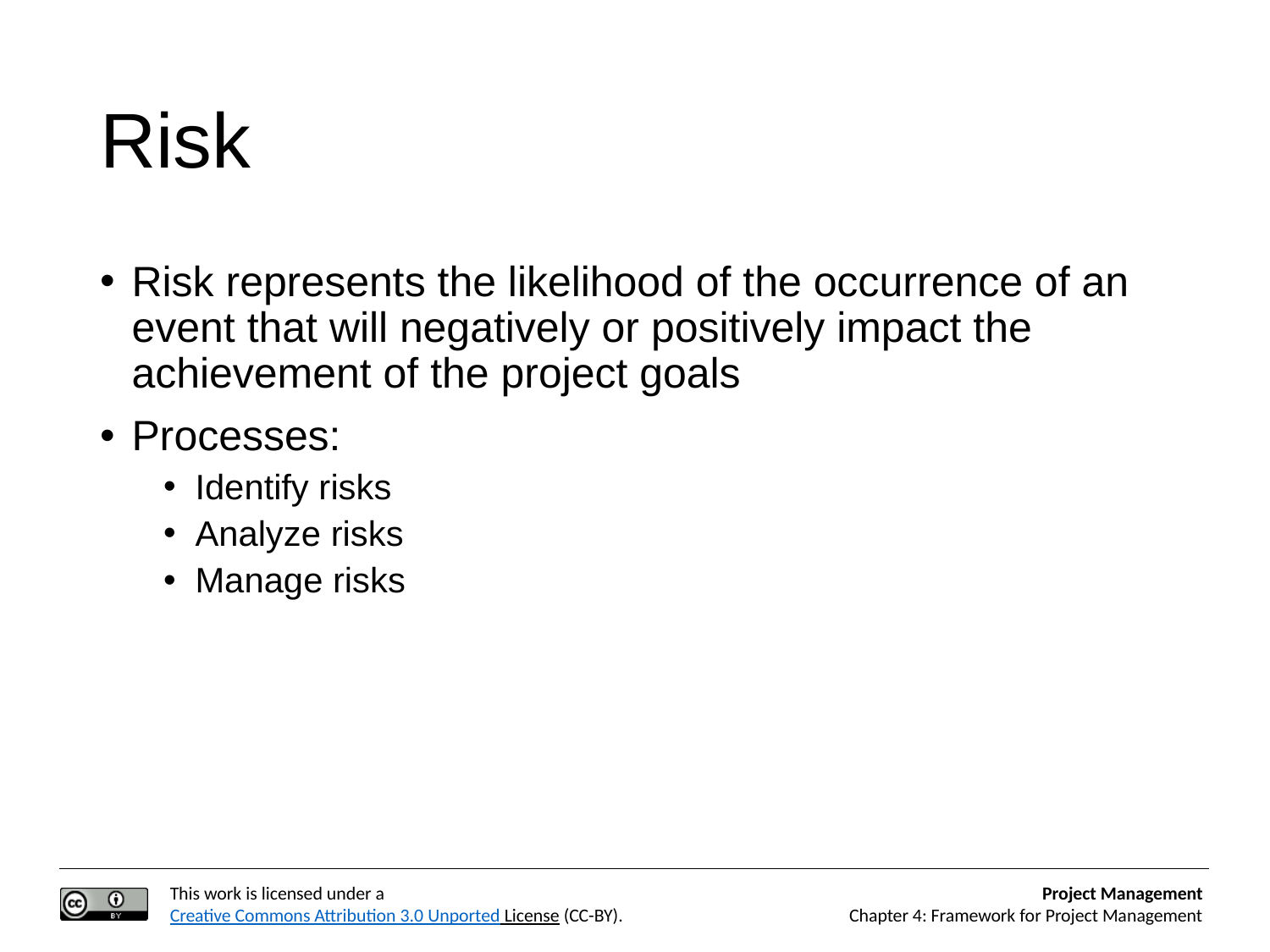

# Risk
Risk represents the likelihood of the occurrence of an event that will negatively or positively impact the achievement of the project goals
Processes:
Identify risks
Analyze risks
Manage risks